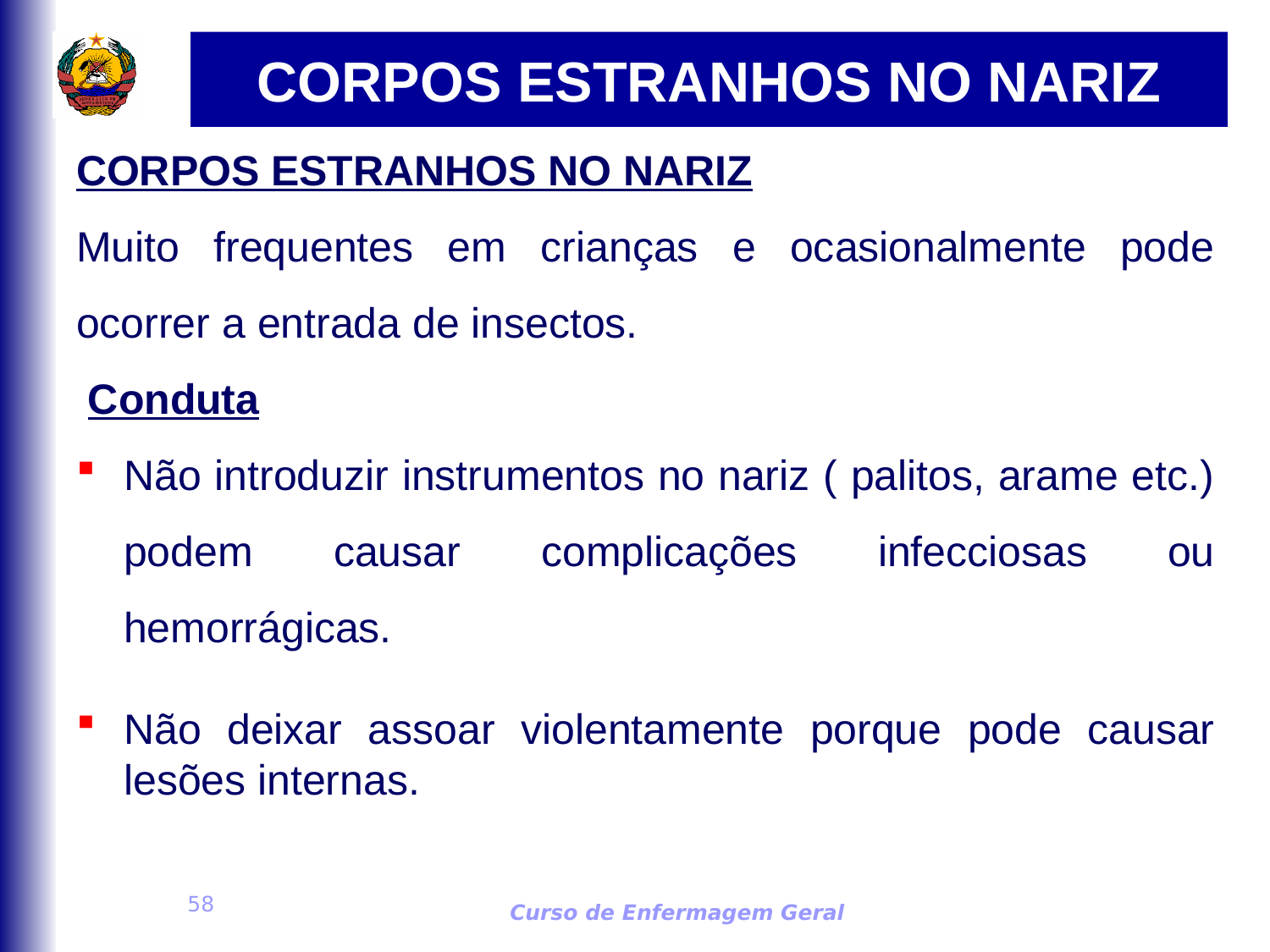

# CORPOS ESTRANHOS NO NARIZ
CORPOS ESTRANHOS NO NARIZ
Muito frequentes em crianças e ocasionalmente pode ocorrer a entrada de insectos.
 Conduta
Não introduzir instrumentos no nariz ( palitos, arame etc.) podem causar complicações infecciosas ou hemorrágicas.

Não deixar assoar violentamente porque pode causar lesões internas.

58
Curso de Enfermagem Geral